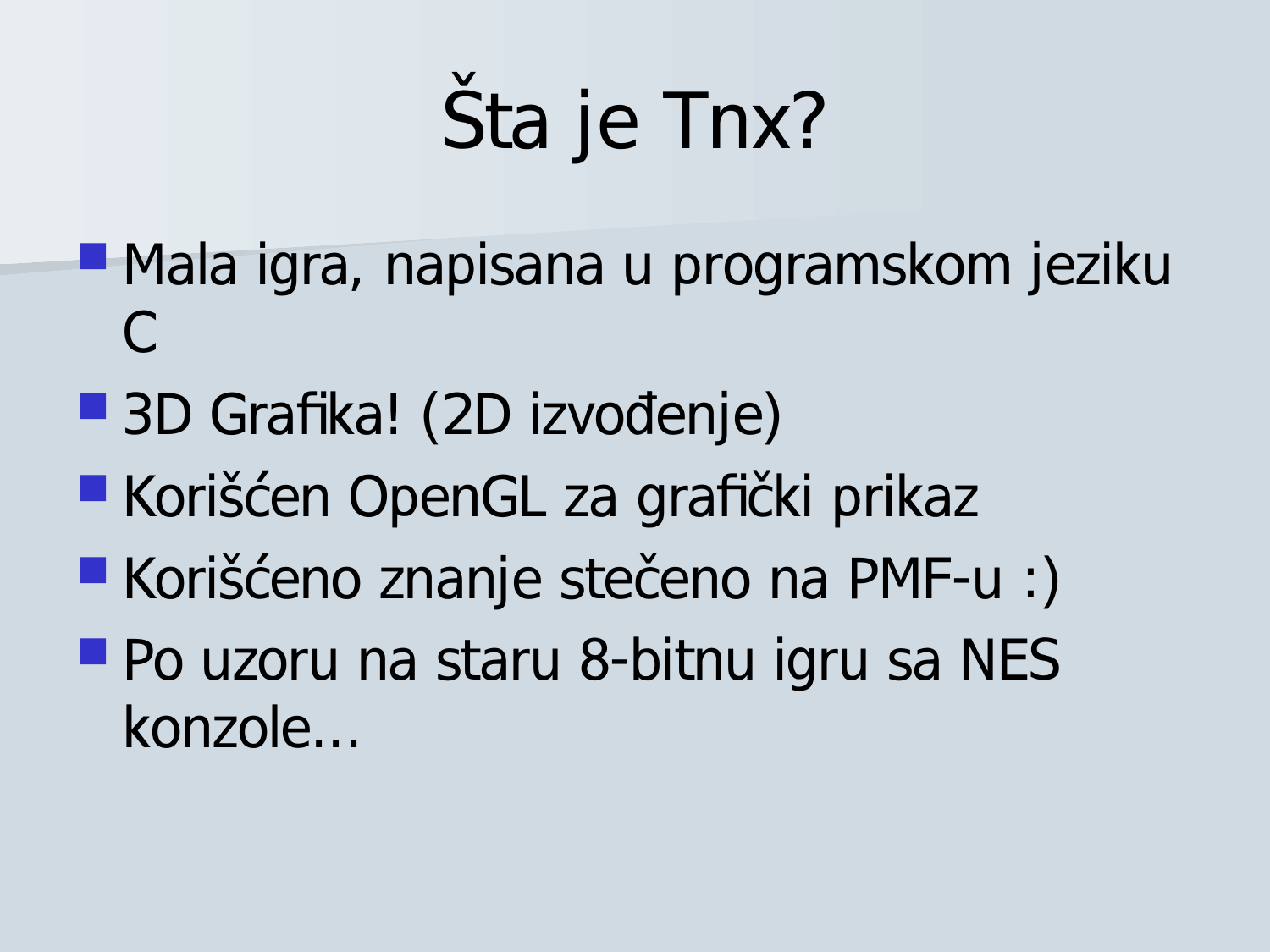

Šta je Tnx?
Mala igra, napisana u programskom jeziku C
3D Grafika! (2D izvođenje)
Korišćen OpenGL za grafički prikaz
Korišćeno znanje stečeno na PMF-u :)
Po uzoru na staru 8-bitnu igru sa NES konzole...